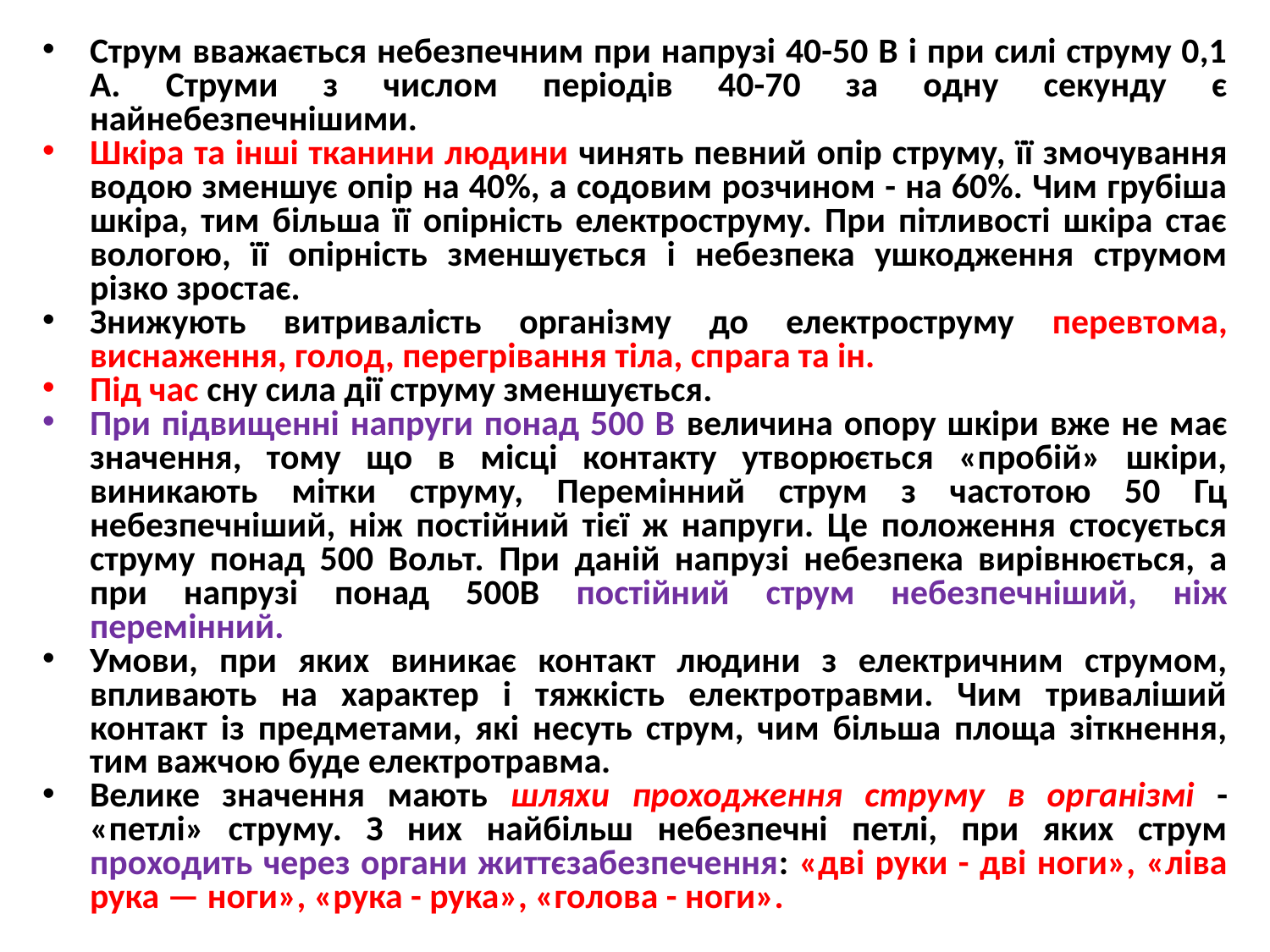

Струм вважається небезпечним при напрузі 40-50 В і при силі струму 0,1 А. Струми з числом періодів 40-70 за одну секунду є найнебезпечнішими.
Шкіра та інші тканини людини чинять певний опір струму, її змочування водою зменшує опір на 40%, а содовим розчином - на 60%. Чим грубіша шкіра, тим більша її опірність електроструму. При пітливості шкіра стає вологою, її опірність зменшується і небезпека ушкодження струмом різко зростає.
Знижують витривалість організму до електроструму перевтома, виснаження, голод, перегрівання тіла, спрага та ін.
Під час сну сила дії струму зменшується.
При підвищенні напруги понад 500 В величина опору шкіри вже не має значення, тому що в місці контакту утворюється «пробій» шкіри, виникають мітки струму, Перемінний струм з частотою 50 Гц небезпечніший, ніж постійний тієї ж напруги. Це положення стосується струму понад 500 Вольт. При даній напрузі небезпека вирівнюється, а при напрузі понад 500В постійний струм небезпечніший, ніж перемінний.
Умови, при яких виникає контакт людини з електричним струмом, впливають на характер і тяжкість електротравми. Чим триваліший контакт із предметами, які несуть струм, чим більша площа зіткнення, тим важчою буде електротравма.
Велике значення мають шляхи проходження струму в організмі - «петлі» струму. З них найбільш небезпечні петлі, при яких струм проходить через органи життєзабезпечення: «дві руки - дві ноги», «ліва рука — ноги», «рука - рука», «голова - ноги».